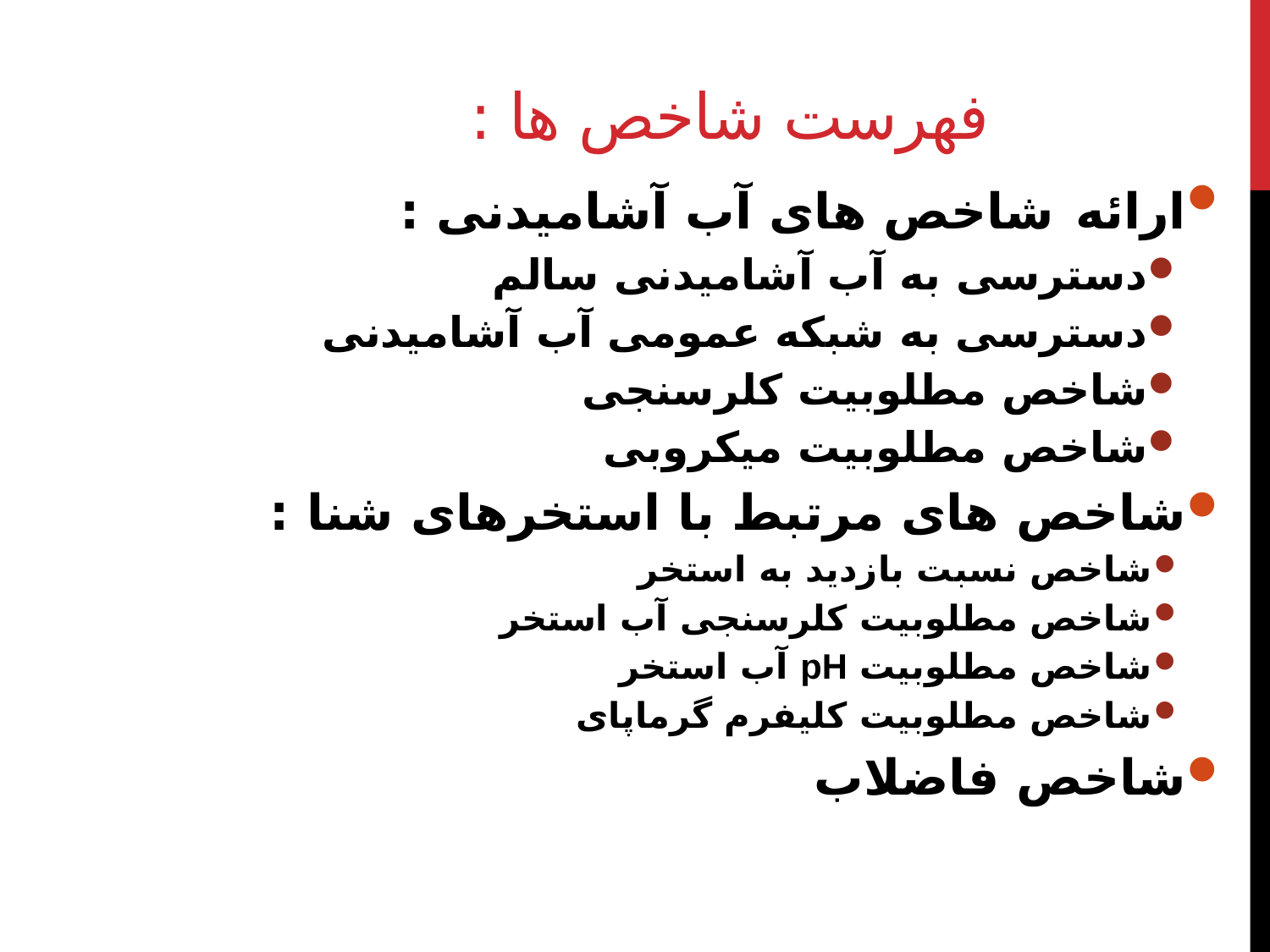

# فهرست شاخص ها :
ارائه شاخص های آب آشامیدنی :
دسترسی به آب آشامیدنی سالم
دسترسی به شبکه عمومی آب آشامیدنی
شاخص مطلوبیت کلرسنجی
شاخص مطلوبیت میکروبی
شاخص های مرتبط با استخرهای شنا :
شاخص نسبت بازدید به استخر
شاخص مطلوبیت کلرسنجی آب استخر
شاخص مطلوبیت pH آب استخر
شاخص مطلوبیت کلیفرم گرماپای
شاخص فاضلاب